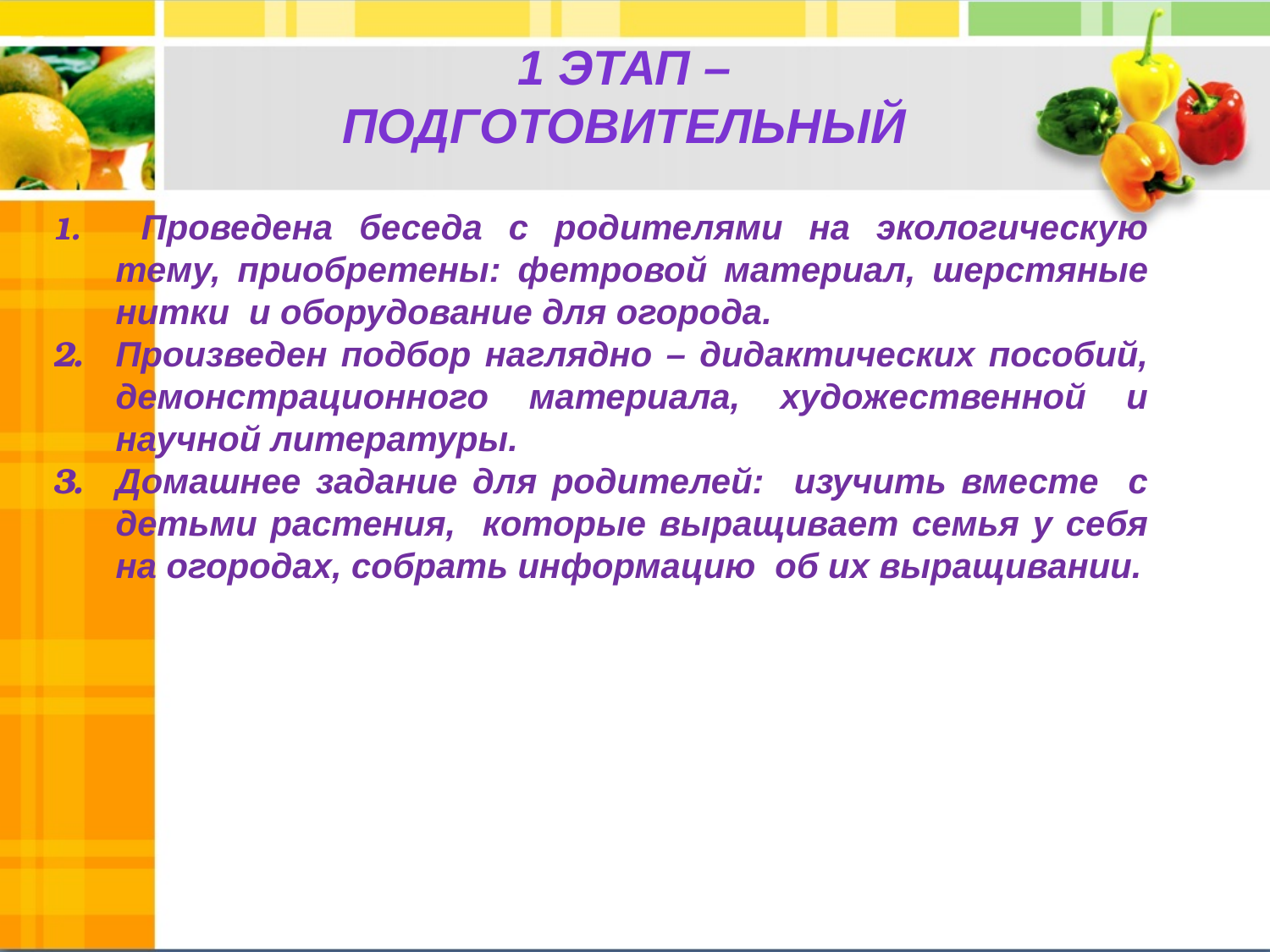

# 1 ЭТАП – подготовительный

 Проведена беседа с родителями на экологическую тему, приобретены: фетровой материал, шерстяные нитки  и оборудование для огорода.
Произведен подбор наглядно – дидактических пособий, демонстрационного материала, художественной и научной литературы.
Домашнее задание для родителей:  изучить вместе  с детьми растения,  которые выращивает семья у себя на огородах, собрать информацию  об их выращивании.